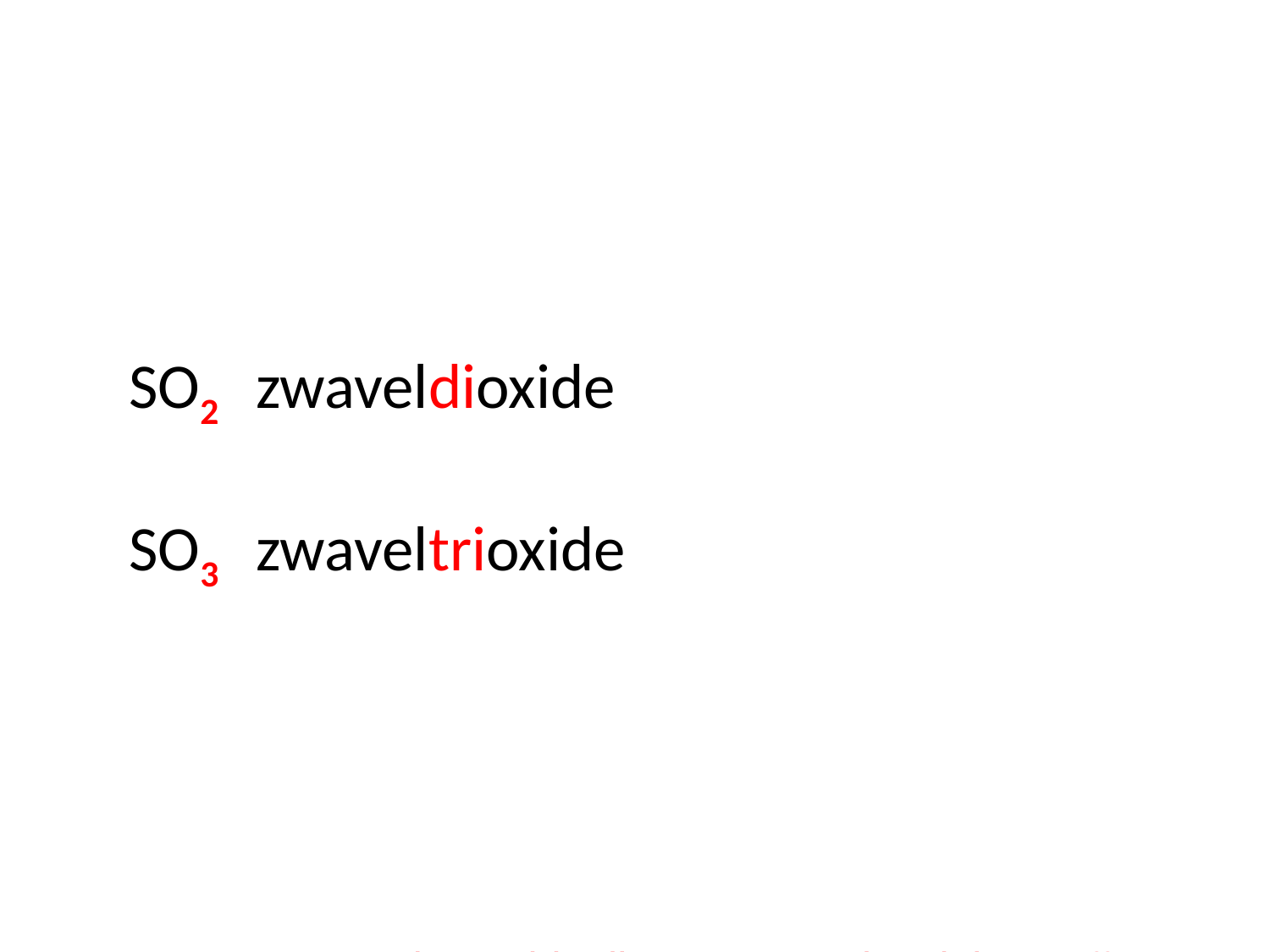

Binding in

SO2   zwaveldioxide

SO3	zwaveltrioxide

Deze naamgeving geldt alleen voor moleculaire stoffen.